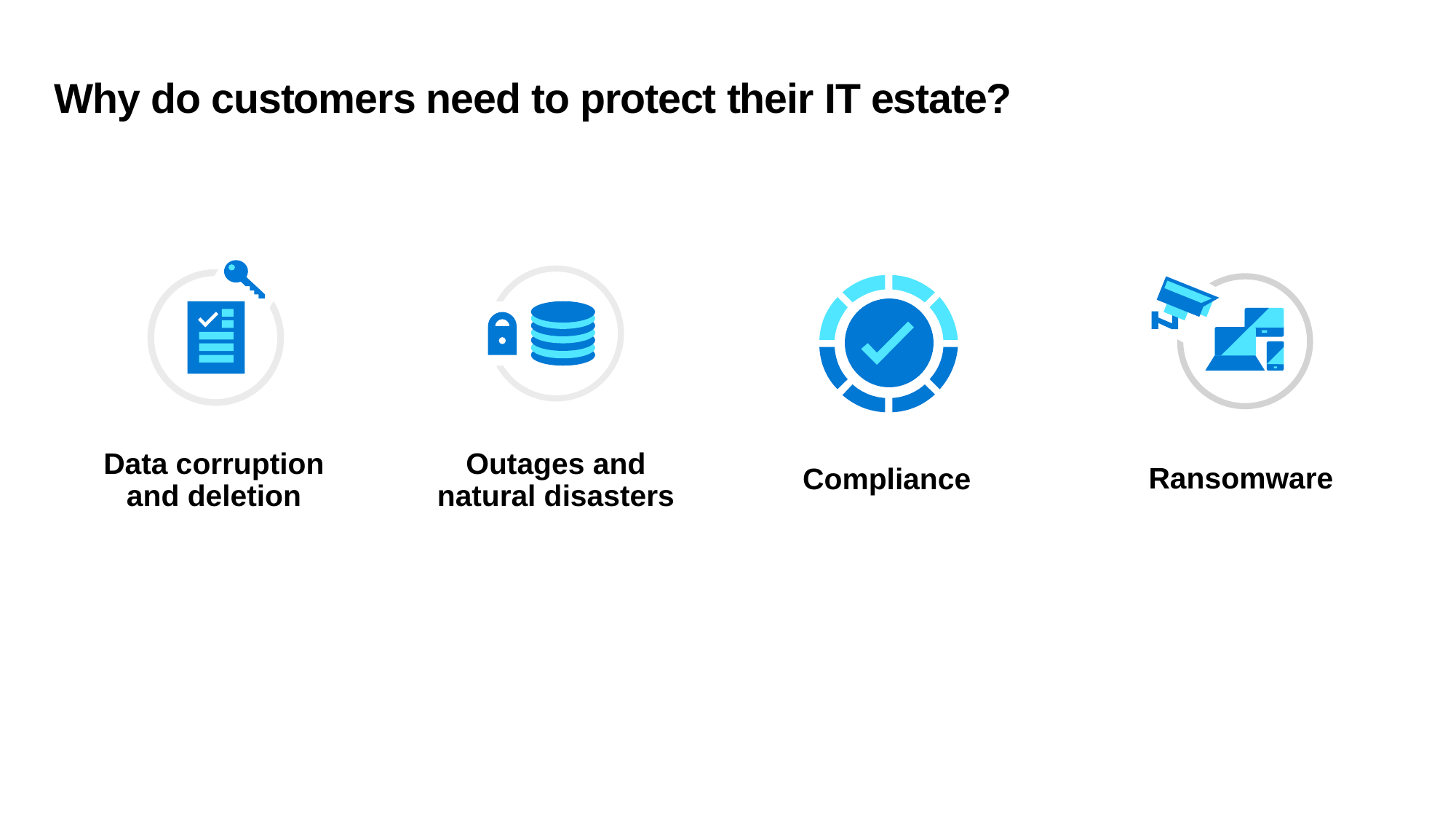

# Why do customers need to protect their IT estate?

Data corruption and deletion
Outages and natural disasters
Ransomware
Compliance